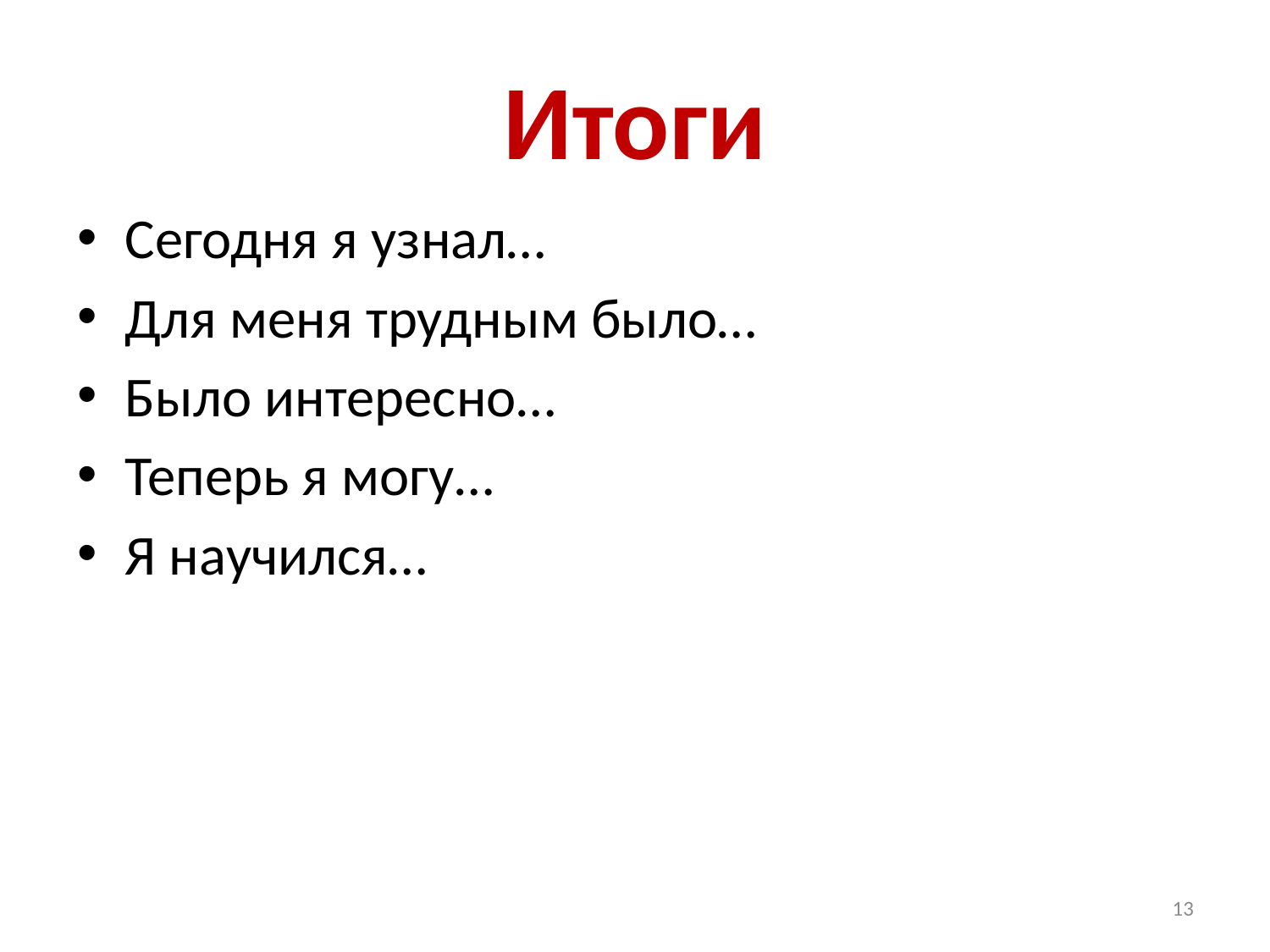

# Итоги
Сегодня я узнал…
Для меня трудным было…
Было интересно…
Теперь я могу…
Я научился…

13